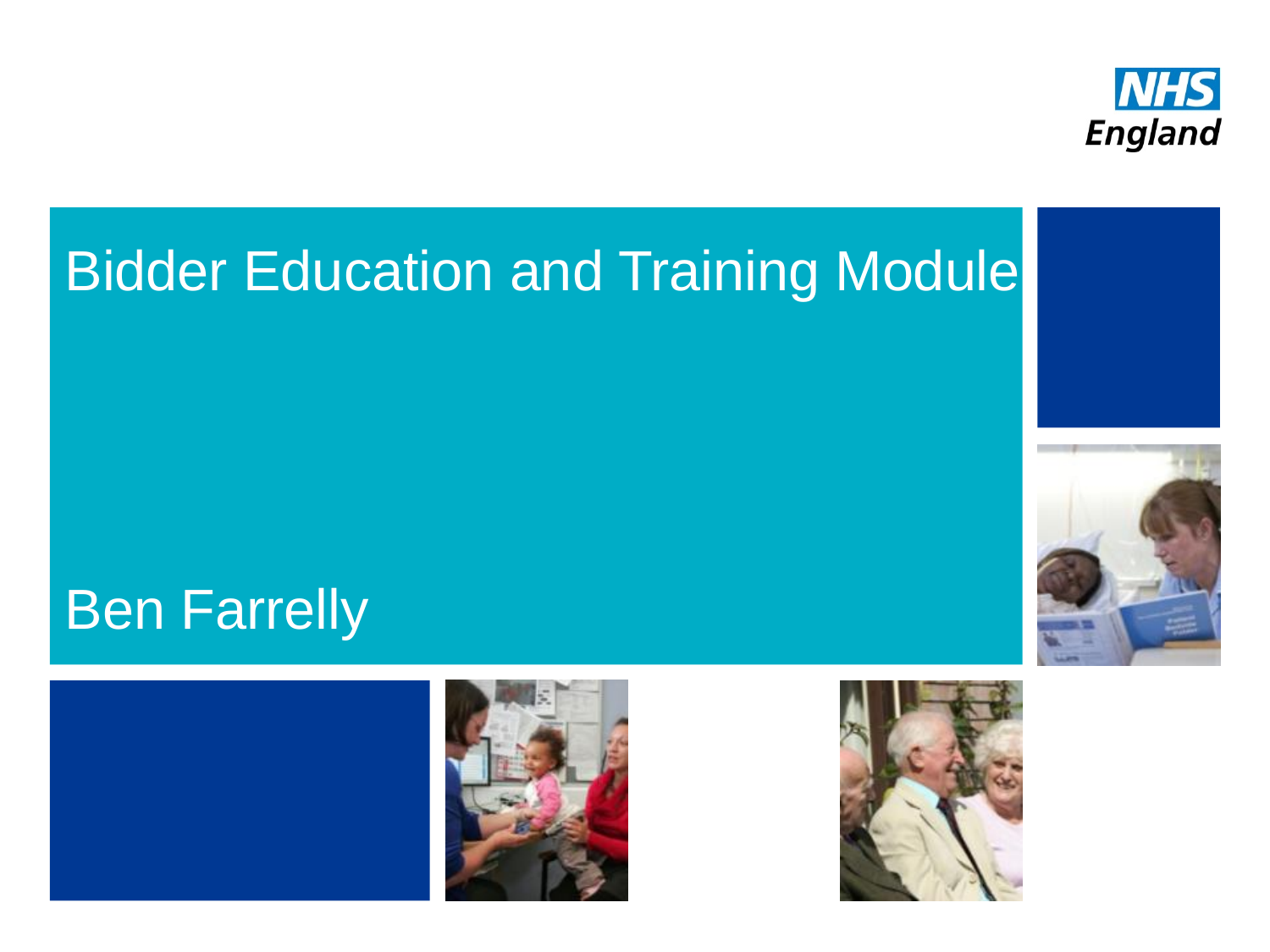

# Bidder Education and Training Module Ben Farrelly
42